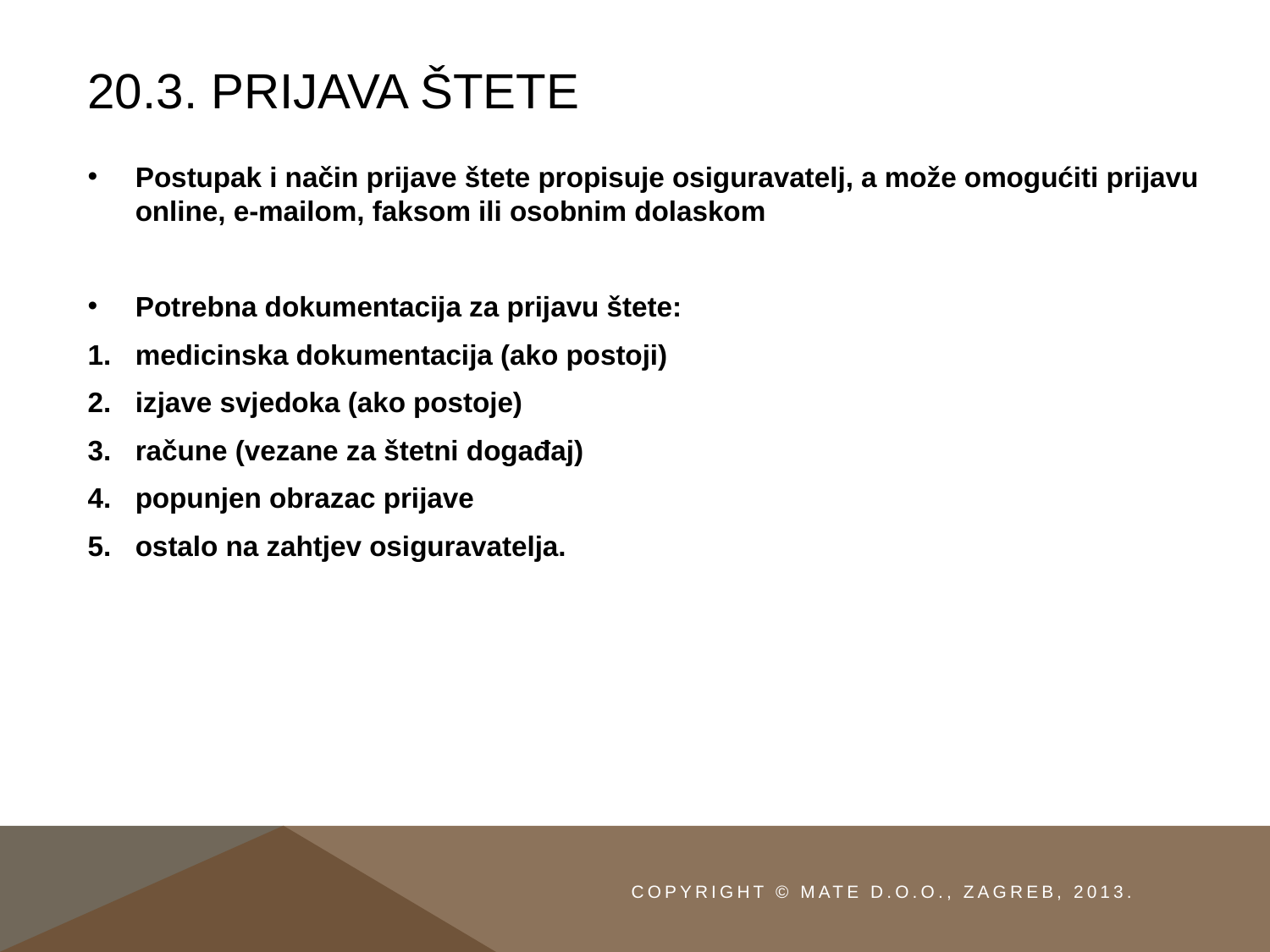

# 20.3. Prijava štete
Postupak i način prijave štete propisuje osiguravatelj, a može omogućiti prijavu online, e-mailom, faksom ili osobnim dolaskom

Potrebna dokumentacija za prijavu štete:
medicinska dokumentacija (ako postoji)
izjave svjedoka (ako postoje)
račune (vezane za štetni događaj)
popunjen obrazac prijave
ostalo na zahtjev osiguravatelja.
Copyright © MATE d.o.o., Zagreb, 2013.